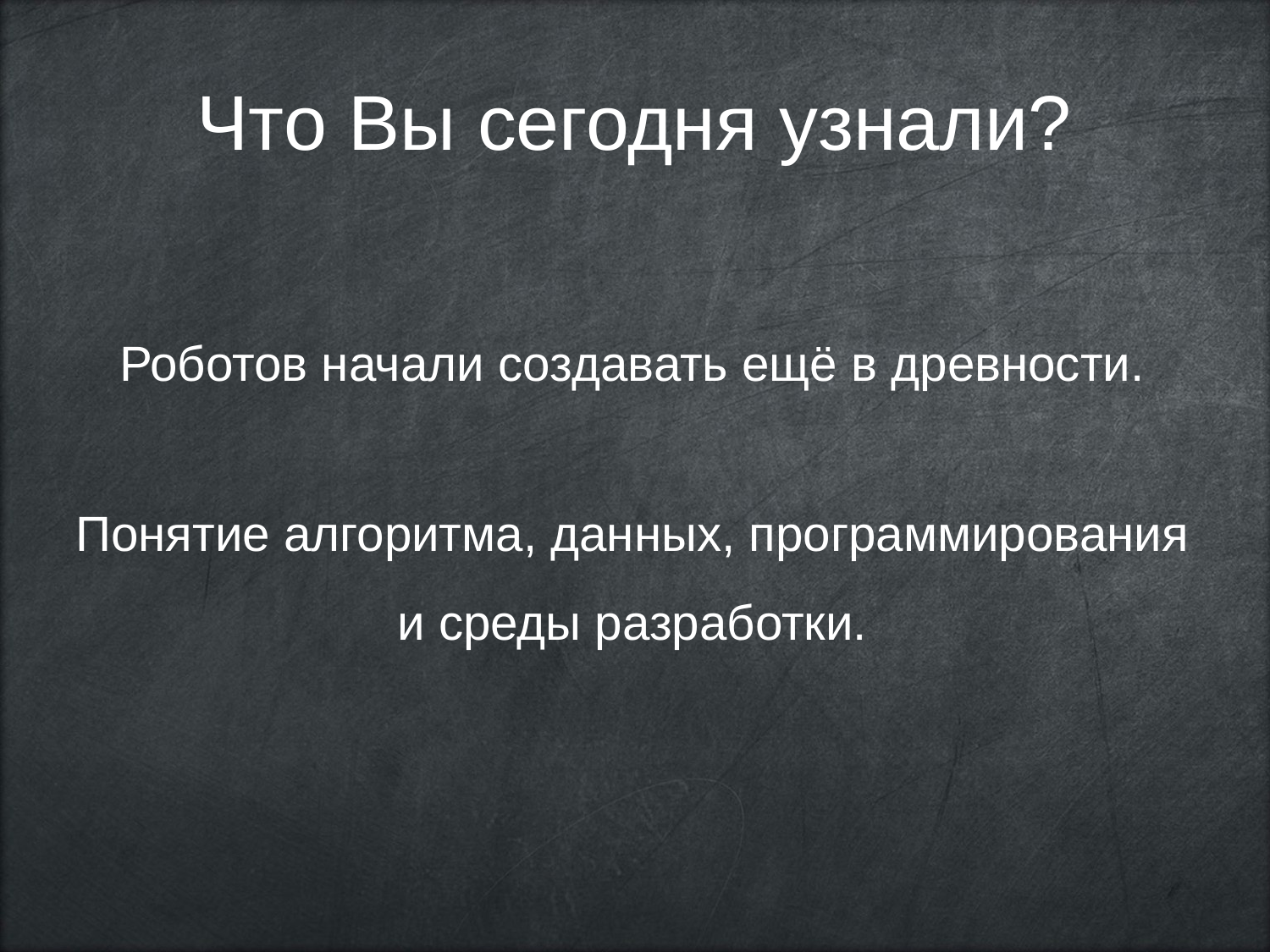

Что Вы сегодня узнали?
Роботов начали создавать ещё в древности.
Понятие алгоритма, данных, программирования
и среды разработки.